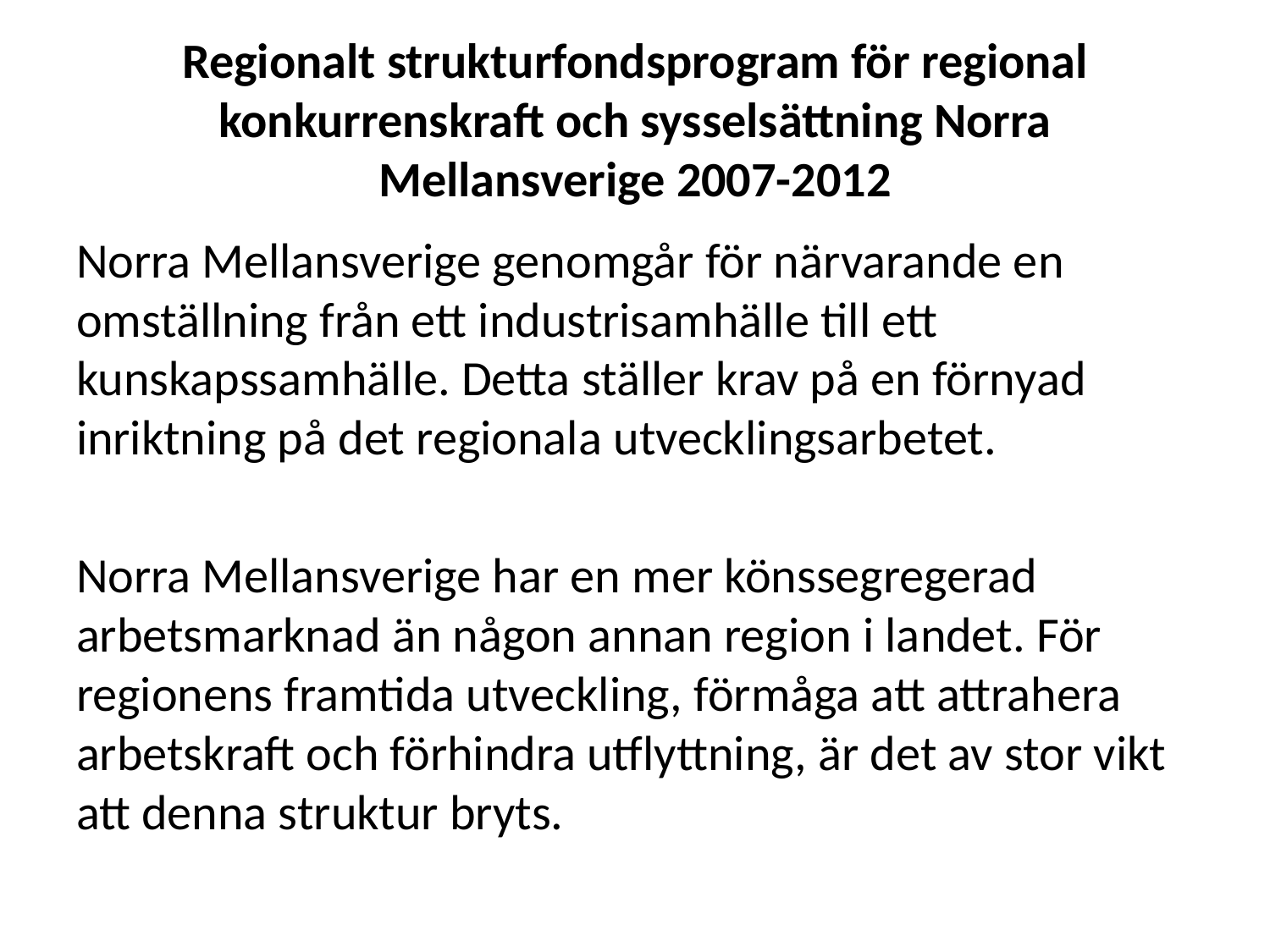

# Regionalt strukturfondsprogram för regional konkurrenskraft och sysselsättning Norra Mellansverige 2007-2012
Norra Mellansverige genomgår för närvarande en omställning från ett industrisamhälle till ett kunskapssamhälle. Detta ställer krav på en förnyad inriktning på det regionala utvecklingsarbetet.

Norra Mellansverige har en mer könssegregerad arbetsmarknad än någon annan region i landet. För regionens framtida utveckling, förmåga att attrahera arbetskraft och förhindra utflyttning, är det av stor vikt att denna struktur bryts.